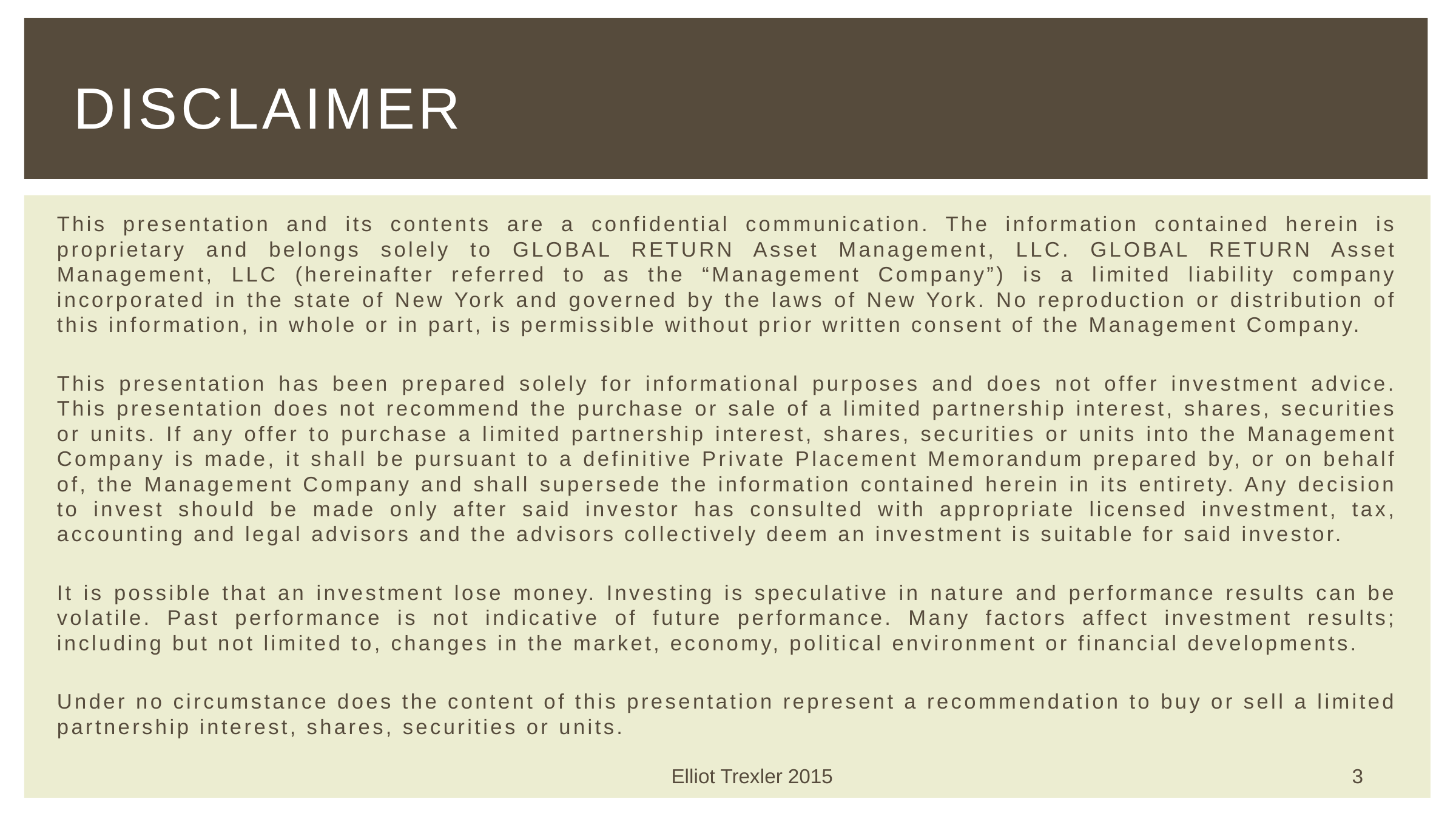

# disclaimer
This presentation and its contents are a confidential communication. The information contained herein is proprietary and belongs solely to GLOBAL RETURN Asset Management, LLC. GLOBAL RETURN Asset Management, LLC (hereinafter referred to as the “Management Company”) is a limited liability company incorporated in the state of New York and governed by the laws of New York. No reproduction or distribution of this information, in whole or in part, is permissible without prior written consent of the Management Company.

This presentation has been prepared solely for informational purposes and does not offer investment advice. This presentation does not recommend the purchase or sale of a limited partnership interest, shares, securities or units. If any offer to purchase a limited partnership interest, shares, securities or units into the Management Company is made, it shall be pursuant to a definitive Private Placement Memorandum prepared by, or on behalf of, the Management Company and shall supersede the information contained herein in its entirety. Any decision to invest should be made only after said investor has consulted with appropriate licensed investment, tax, accounting and legal advisors and the advisors collectively deem an investment is suitable for said investor.

It is possible that an investment lose money. Investing is speculative in nature and performance results can be volatile. Past performance is not indicative of future performance. Many factors affect investment results; including but not limited to, changes in the market, economy, political environment or financial developments.

Under no circumstance does the content of this presentation represent a recommendation to buy or sell a limited partnership interest, shares, securities or units.

3
Elliot Trexler 2015